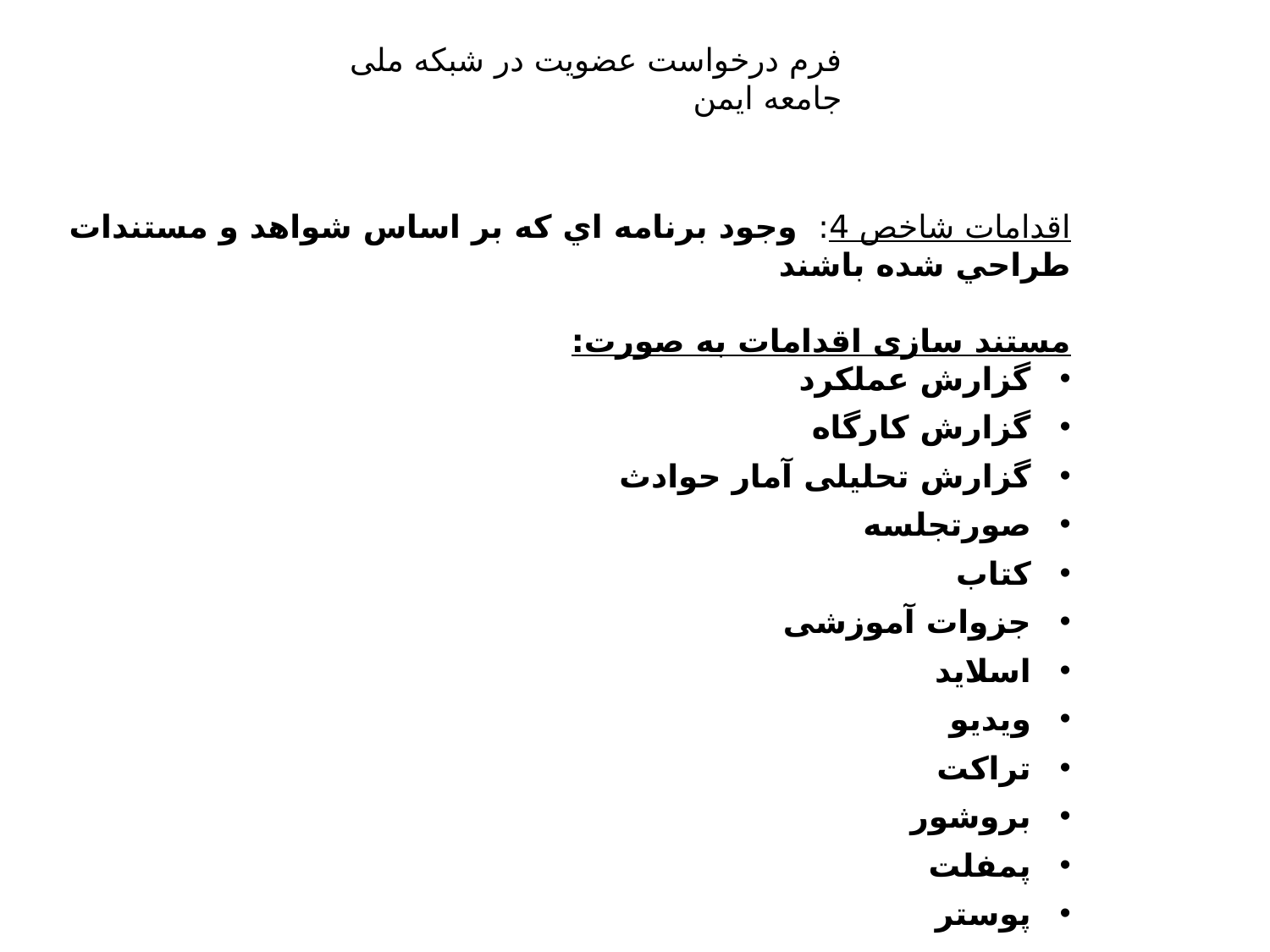

فرم درخواست عضویت در شبکه ملی جامعه ایمن
اقدامات شاخص 4:  وجود برنامه اي كه بر اساس شواهد و مستندات طراحي شده باشند

مستند سازی اقدامات به صورت:
گزارش عملکرد
گزارش کارگاه
گزارش تحلیلی آمار حوادث
صورتجلسه
کتاب
جزوات آموزشی
اسلاید
ویدیو
تراکت
بروشور
پمفلت
پوستر